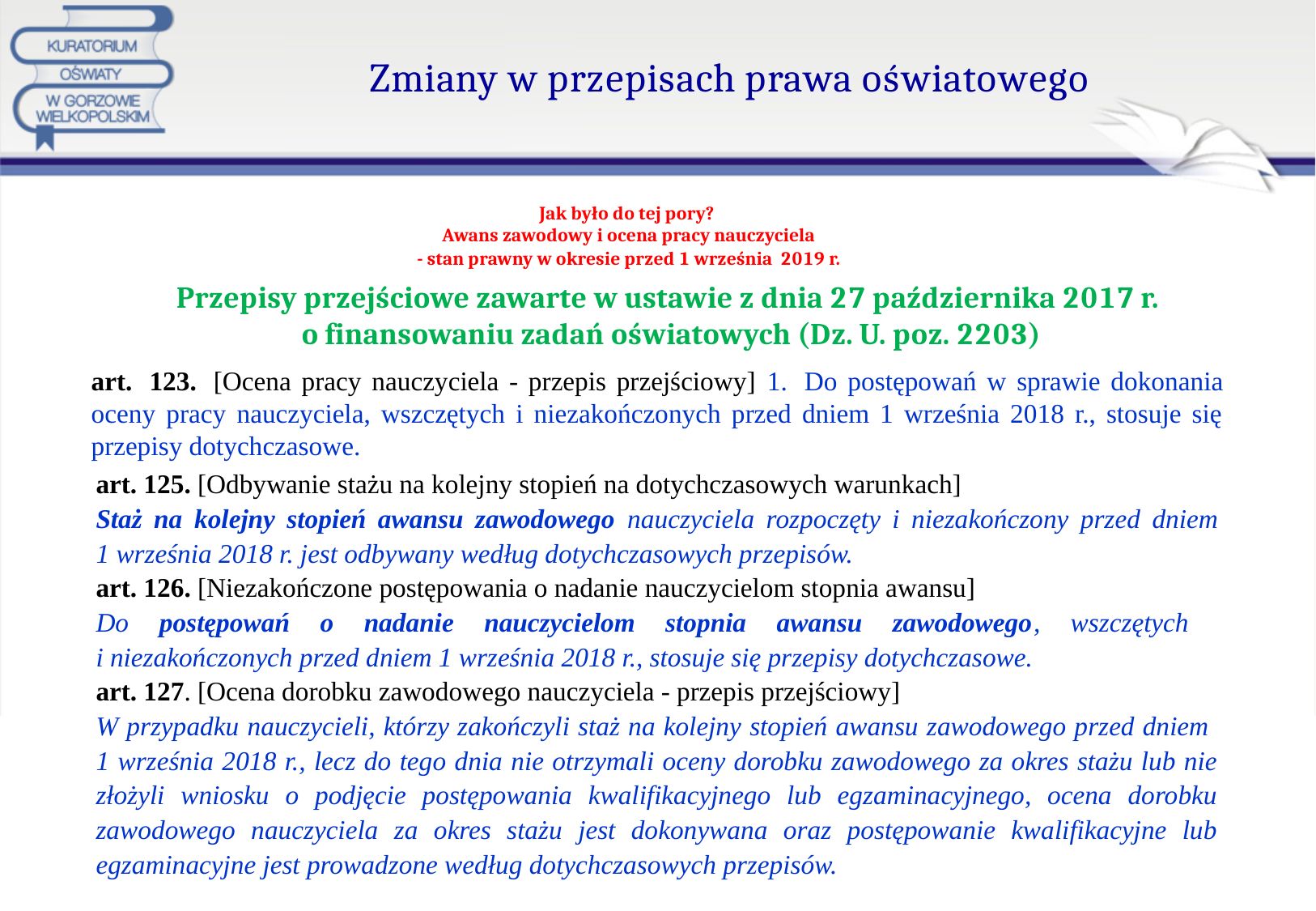

Zmiany w przepisach prawa oświatowego
# Jak było do tej pory? Awans zawodowy i ocena pracy nauczyciela - stan prawny w okresie przed 1 września  2019 r.
Przepisy przejściowe zawarte w ustawie z dnia 27 października 2017 r.
o finansowaniu zadań oświatowych (Dz. U. poz. 2203)
art.  123.  [Ocena pracy nauczyciela - przepis przejściowy] 1.  Do postępowań w sprawie dokonania oceny pracy nauczyciela, wszczętych i niezakończonych przed dniem 1 września 2018 r., stosuje się przepisy dotychczasowe.
art. 125. [Odbywanie stażu na kolejny stopień na dotychczasowych warunkach]
Staż na kolejny stopień awansu zawodowego nauczyciela rozpoczęty i niezakończony przed dniem 1 września 2018 r. jest odbywany według dotychczasowych przepisów.
art. 126. [Niezakończone postępowania o nadanie nauczycielom stopnia awansu]
Do postępowań o nadanie nauczycielom stopnia awansu zawodowego, wszczętych
i niezakończonych przed dniem 1 września 2018 r., stosuje się przepisy dotychczasowe.
art. 127. [Ocena dorobku zawodowego nauczyciela - przepis przejściowy]
W przypadku nauczycieli, którzy zakończyli staż na kolejny stopień awansu zawodowego przed dniem
1 września 2018 r., lecz do tego dnia nie otrzymali oceny dorobku zawodowego za okres stażu lub nie złożyli wniosku o podjęcie postępowania kwalifikacyjnego lub egzaminacyjnego, ocena dorobku zawodowego nauczyciela za okres stażu jest dokonywana oraz postępowanie kwalifikacyjne lub egzaminacyjne jest prowadzone według dotychczasowych przepisów.